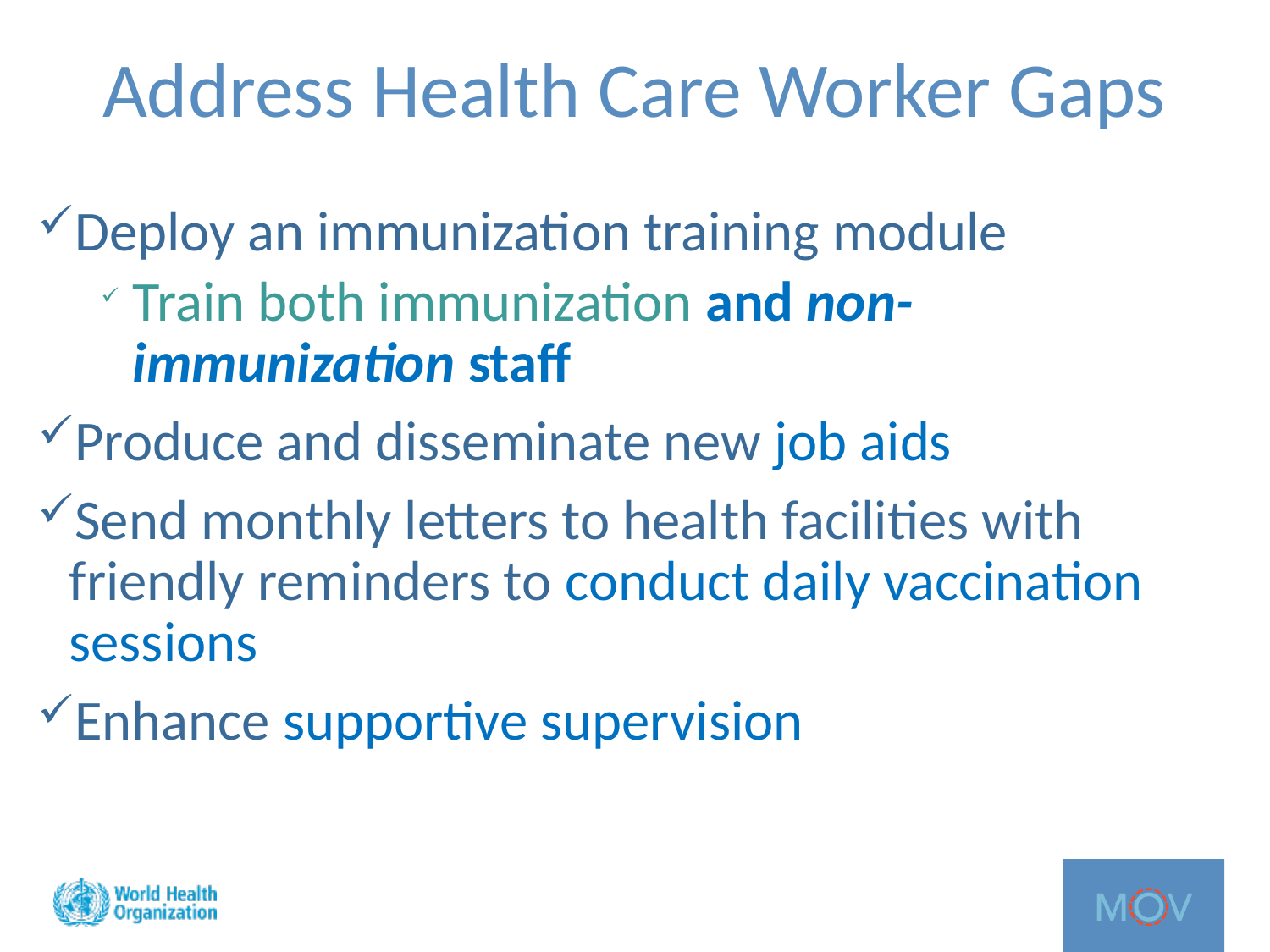

# Address Health Care Worker Gaps
Deploy an immunization training module
Train both immunization and non-immunization staff
Produce and disseminate new job aids
Send monthly letters to health facilities with friendly reminders to conduct daily vaccination sessions
Enhance supportive supervision